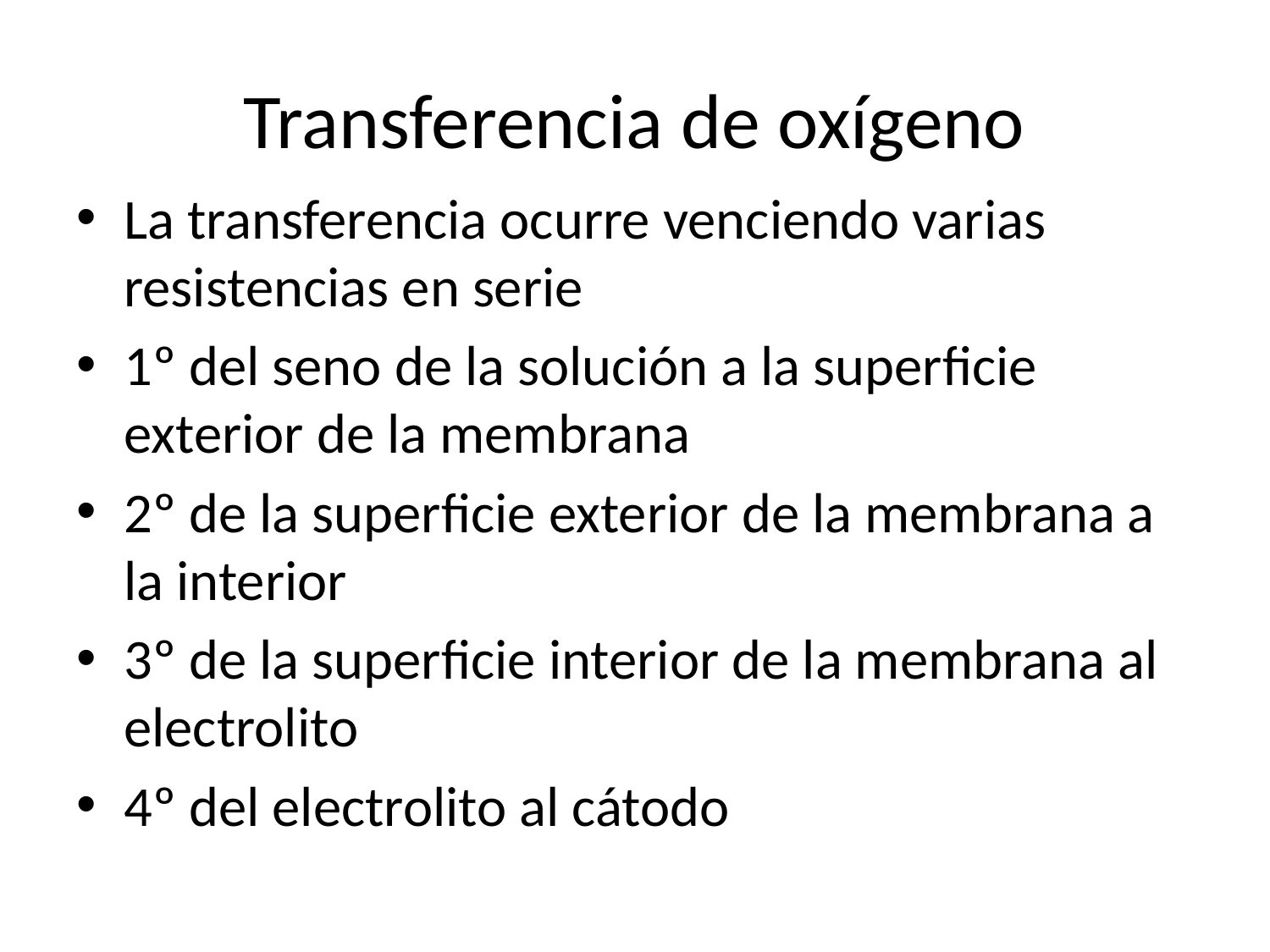

# Transferencia de oxígeno
La transferencia ocurre venciendo varias resistencias en serie
1º del seno de la solución a la superficie exterior de la membrana
2º de la superficie exterior de la membrana a la interior
3º de la superficie interior de la membrana al electrolito
4º del electrolito al cátodo